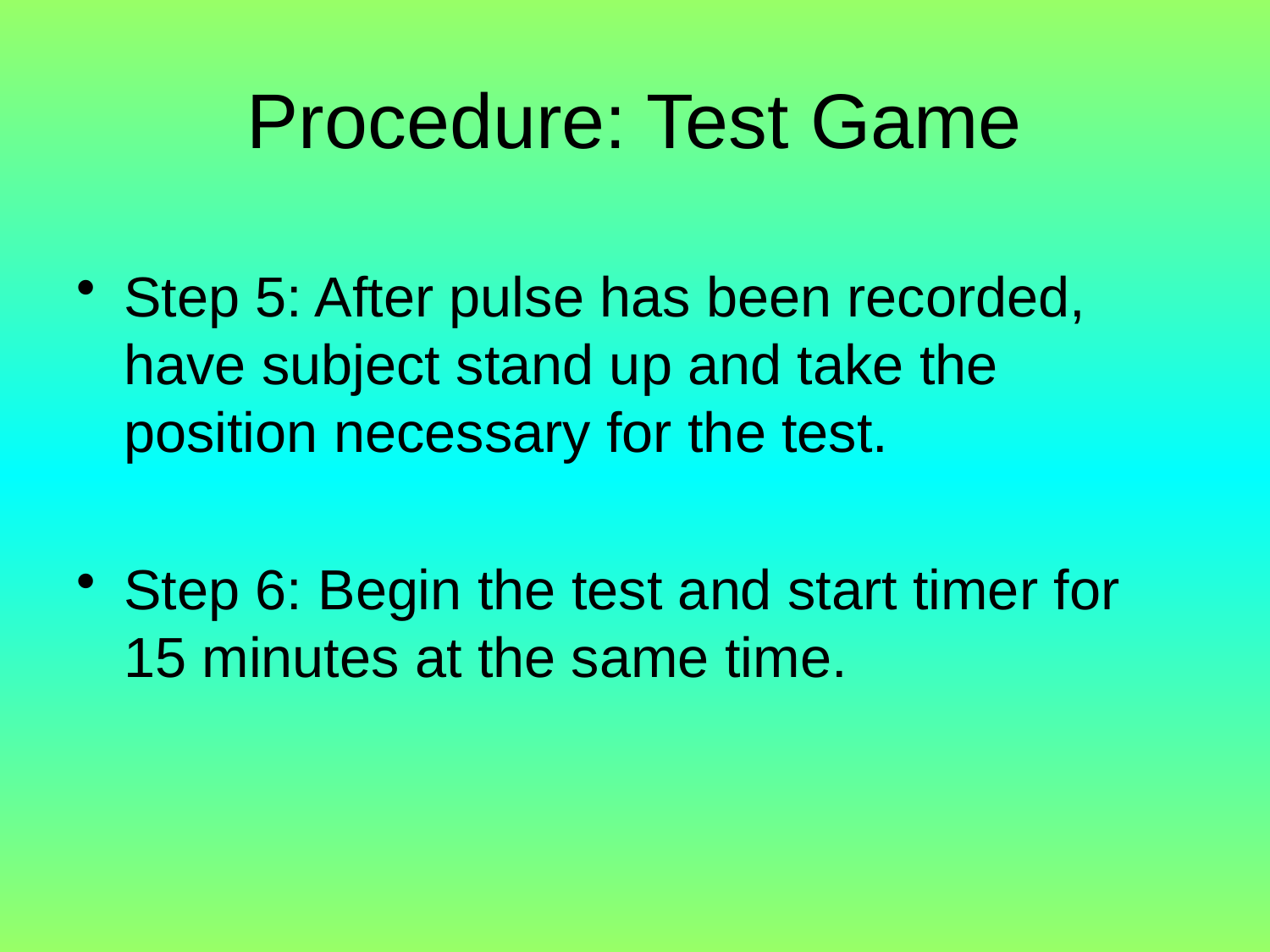

# Procedure: Test Game
Step 5: After pulse has been recorded, have subject stand up and take the position necessary for the test.

Step 6: Begin the test and start timer for 15 minutes at the same time.